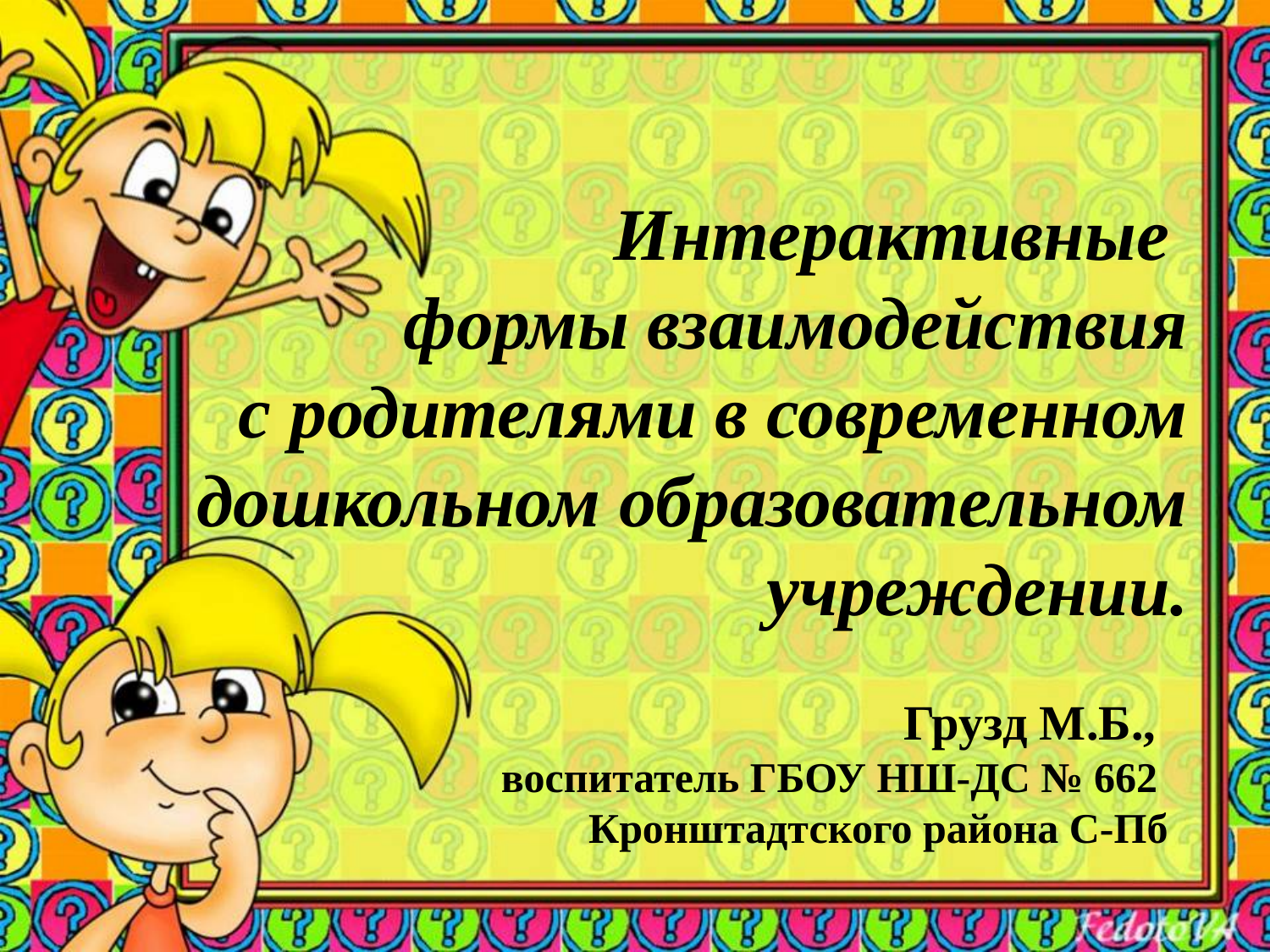

# Интерактивные формы взаимодействия с родителями в современном дошкольном образовательном учреждении.
Грузд М.Б.,
воспитатель ГБОУ НШ-ДС № 662
Кронштадтского района С-Пб